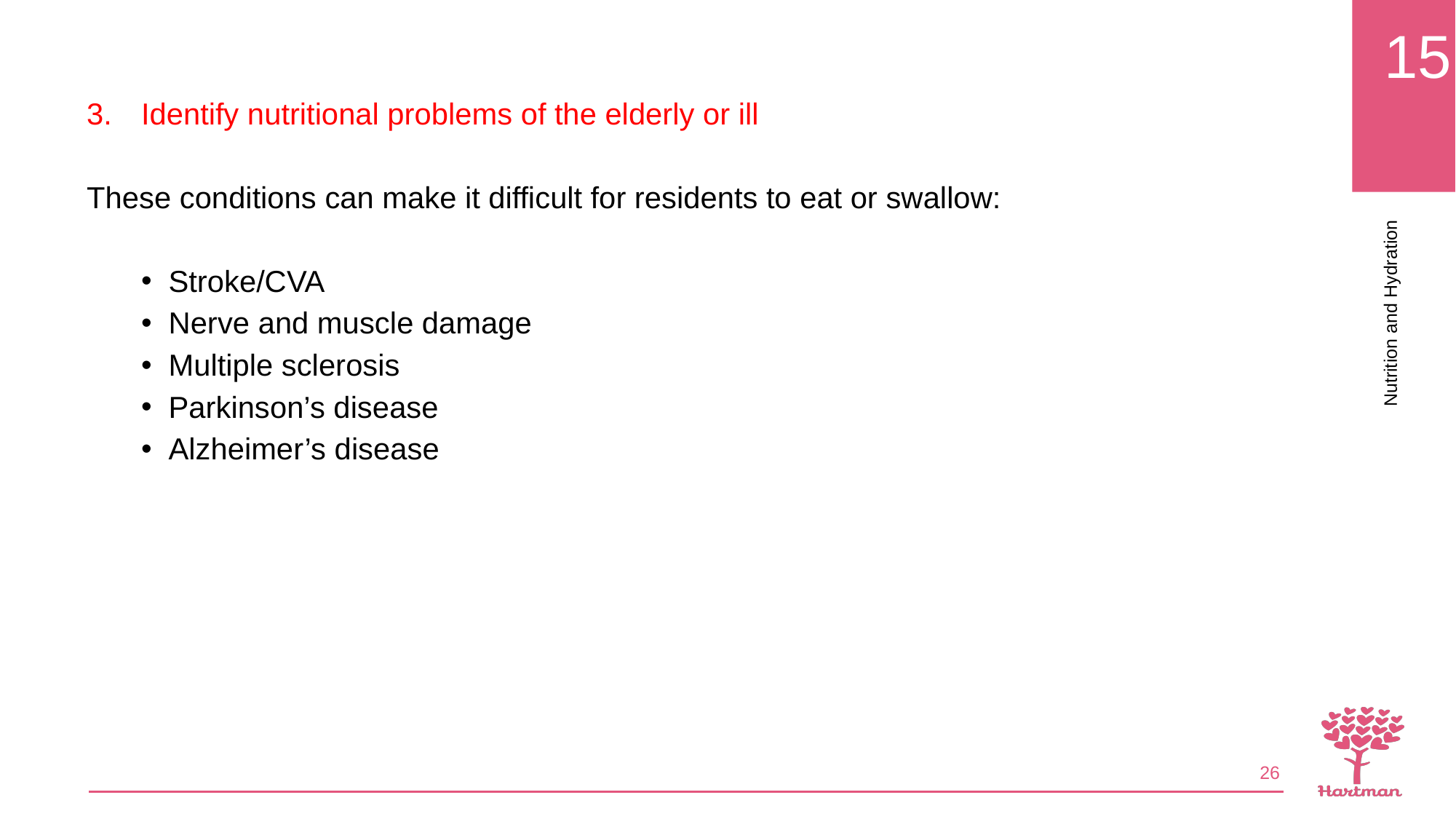

Identify nutritional problems of the elderly or ill

These conditions can make it difficult for residents to eat or swallow:

Stroke/CVA
Nerve and muscle damage
Multiple sclerosis
Parkinson’s disease
Alzheimer’s disease

26